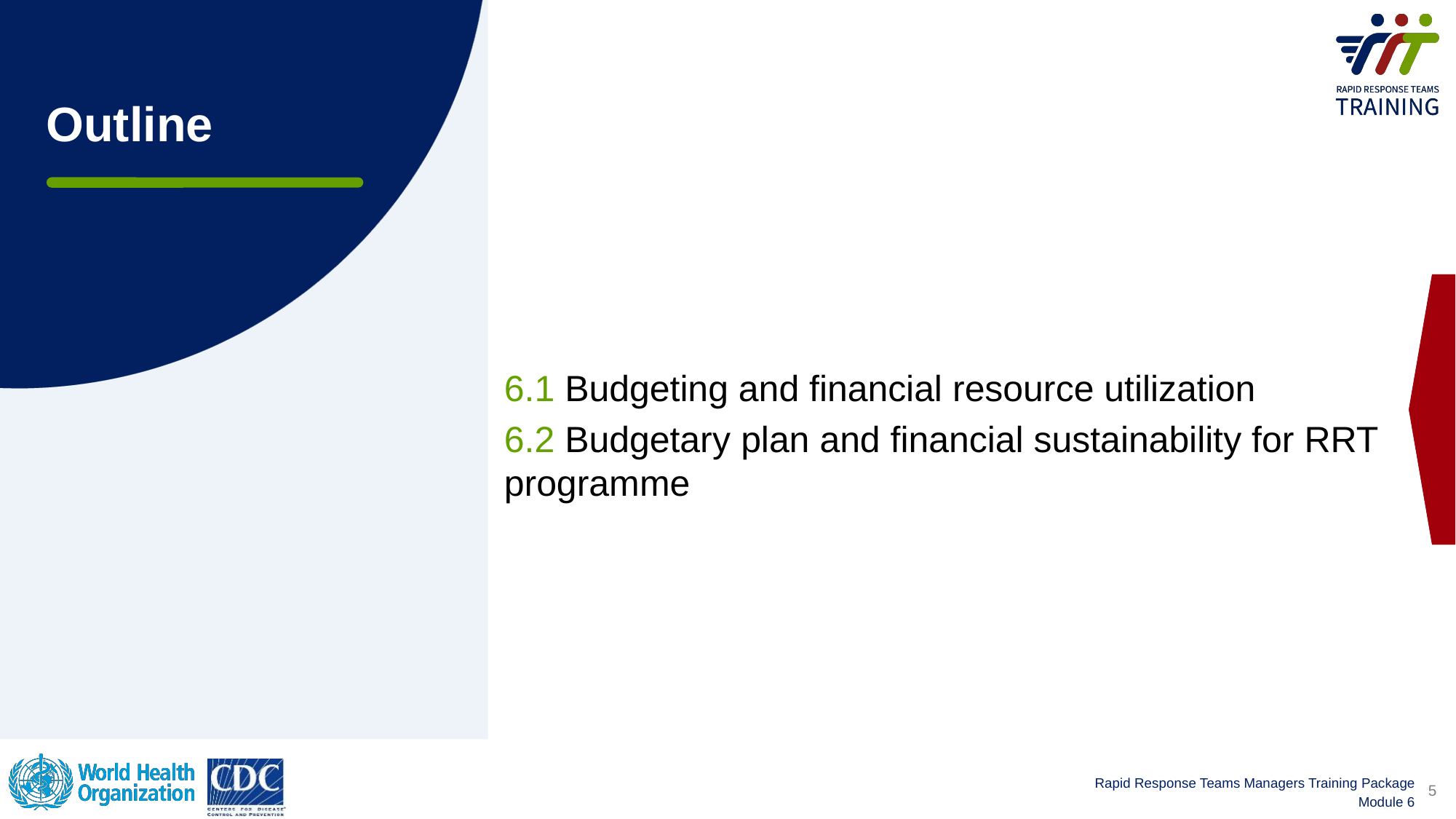

Outline

6.1 Budgeting and financial resource utilization
6.2 Budgetary plan and financial sustainability for RRT programme
5